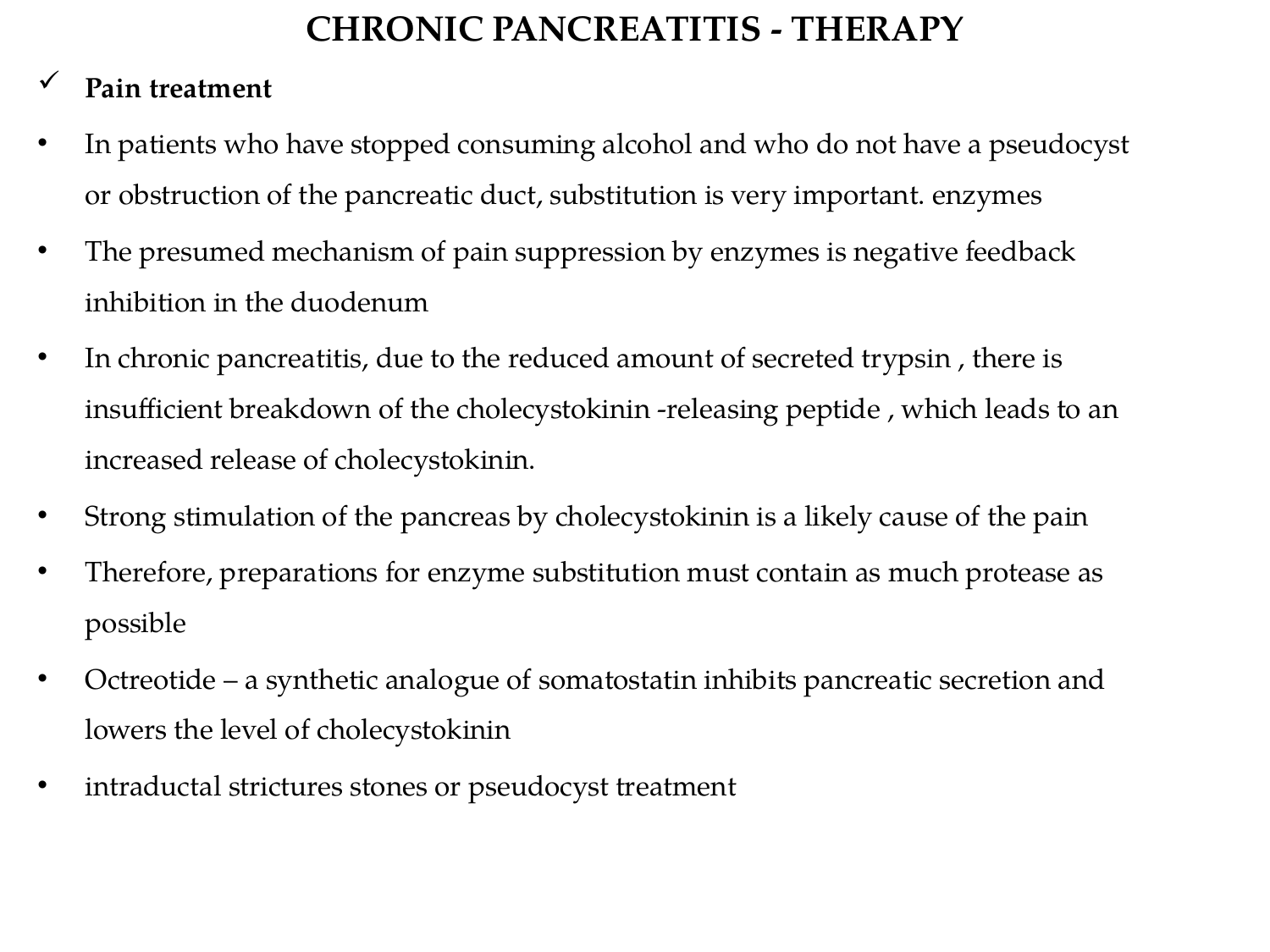

CHRONIC PANCREATITIS - THERAPY
Pain treatment
In patients who have stopped consuming alcohol and who do not have a pseudocyst or obstruction of the pancreatic duct, substitution is very important. enzymes
The presumed mechanism of pain suppression by enzymes is negative feedback inhibition in the duodenum
In chronic pancreatitis, due to the reduced amount of secreted trypsin , there is insufficient breakdown of the cholecystokinin -releasing peptide , which leads to an increased release of cholecystokinin.
Strong stimulation of the pancreas by cholecystokinin is a likely cause of the pain
Therefore, preparations for enzyme substitution must contain as much protease as possible
Octreotide – a synthetic analogue of somatostatin inhibits pancreatic secretion and lowers the level of cholecystokinin
intraductal strictures stones or pseudocyst treatment